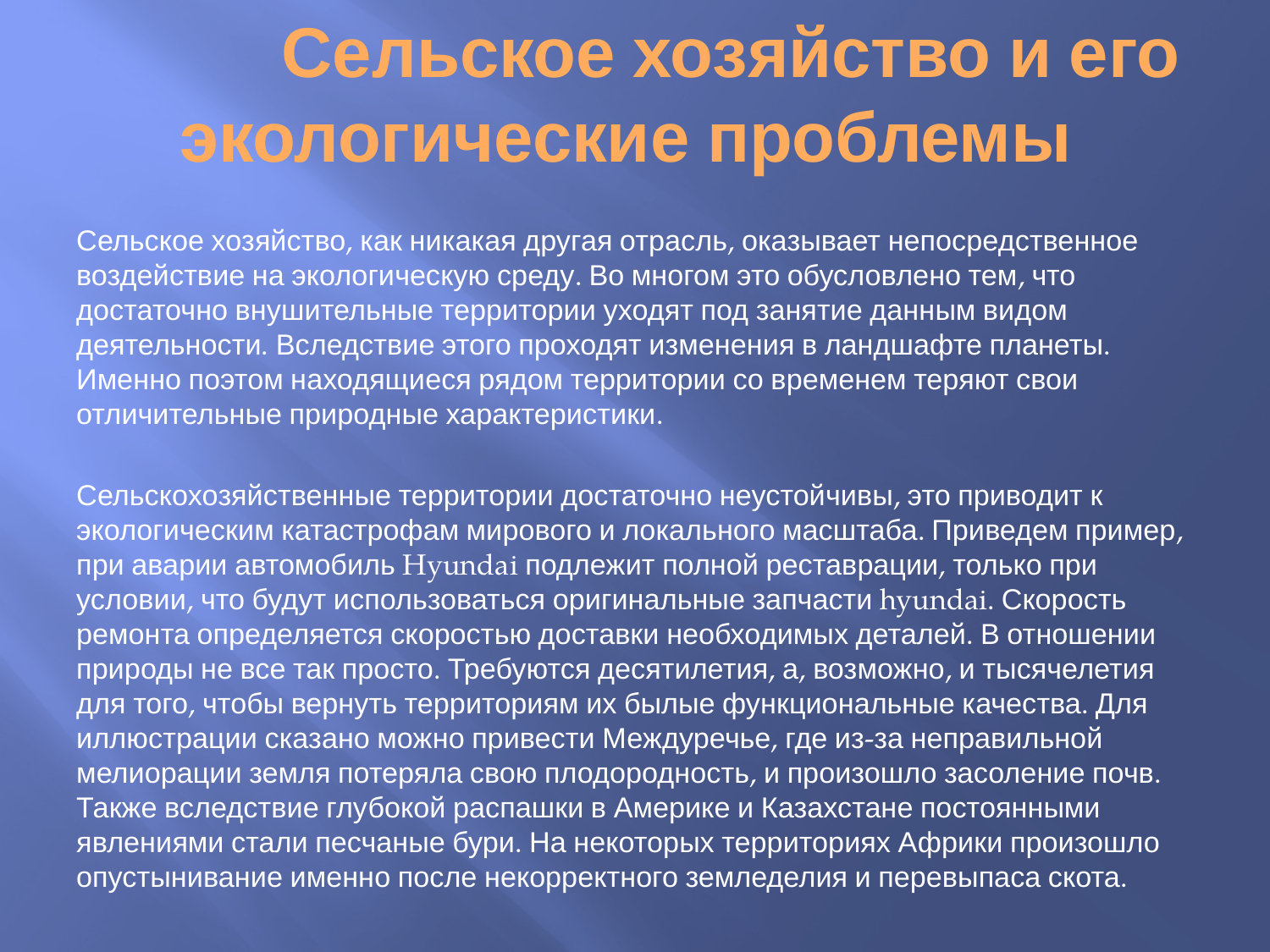

# Сельское хозяйство и его экологические проблемы
Сельское хозяйство, как никакая другая отрасль, оказывает непосредственное воздействие на экологическую среду. Во многом это обусловлено тем, что достаточно внушительные территории уходят под занятие данным видом деятельности. Вследствие этого проходят изменения в ландшафте планеты. Именно поэтом находящиеся рядом территории со временем теряют свои отличительные природные характеристики.

Сельскохозяйственные территории достаточно неустойчивы, это приводит к экологическим катастрофам мирового и локального масштаба. Приведем пример, при аварии автомобиль Hyundai подлежит полной реставрации, только при условии, что будут использоваться оригинальные запчасти hyundai. Скорость ремонта определяется скоростью доставки необходимых деталей. В отношении природы не все так просто. Требуются десятилетия, а, возможно, и тысячелетия для того, чтобы вернуть территориям их былые функциональные качества. Для иллюстрации сказано можно привести Междуречье, где из-за неправильной мелиорации земля потеряла свою плодородность, и произошло засоление почв. Также вследствие глубокой распашки в Америке и Казахстане постоянными явлениями стали песчаные бури. На некоторых территориях Африки произошло опустынивание именно после некорректного земледелия и перевыпаса скота.